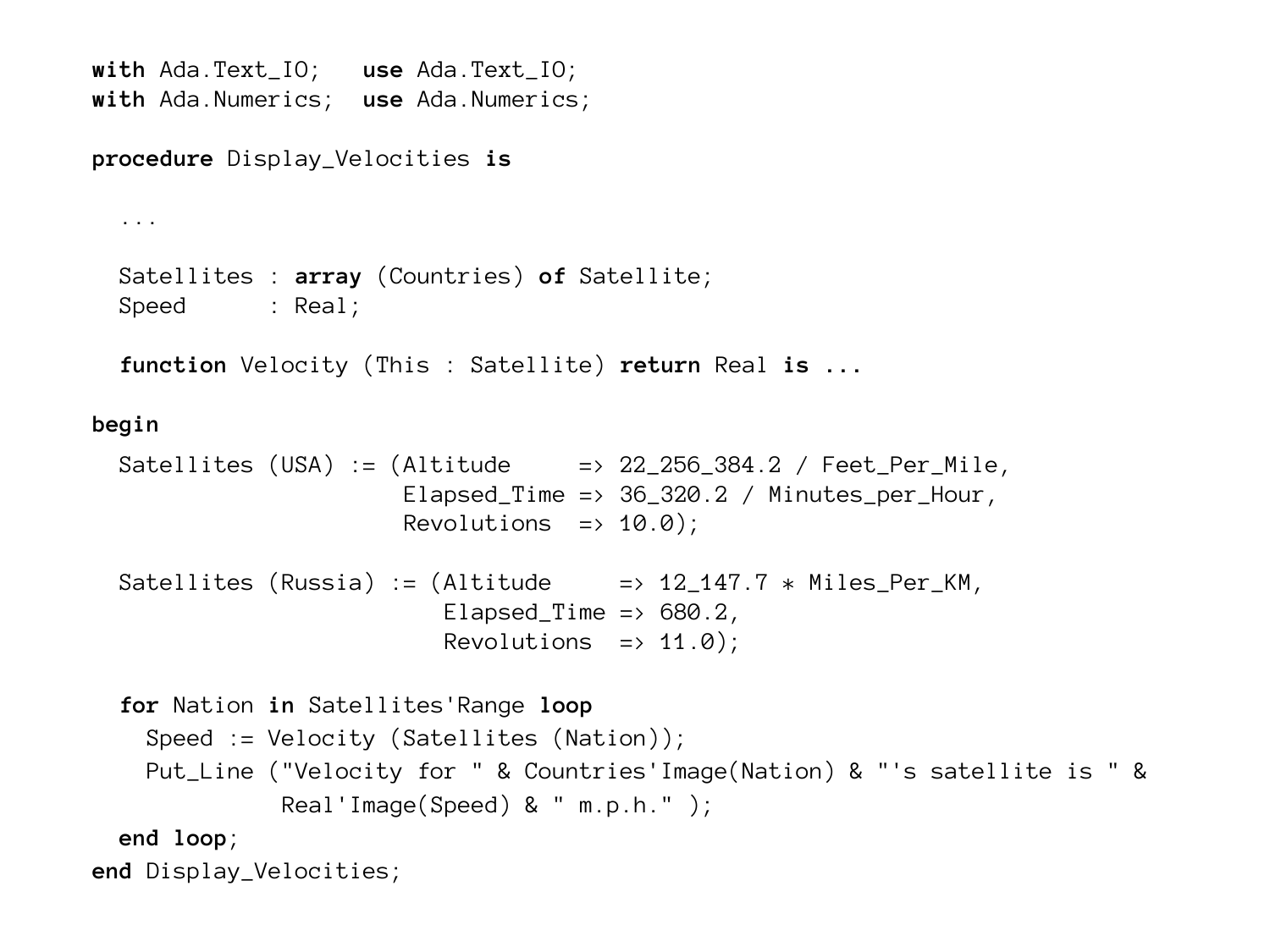

with Ada.Text_IO;   use Ada.Text_IO;
with Ada.Numerics;  use Ada.Numerics;

procedure Display_Velocities is

  ...

  Satellites : array (Countries) of Satellite;
  Speed      : Real;

  function Velocity (This : Satellite) return Real is ...

begin
  Satellites (USA) := (Altitude     => 22_256_384.2 / Feet_Per_Mile,
                       Elapsed_Time => 36_320.2 / Minutes_per_Hour,
                       Revolutions  => 10.0);

  Satellites (Russia) := (Altitude     => 12_147.7 * Miles_Per_KM,
                          Elapsed_Time => 680.2,
                          Revolutions  => 11.0);

  for Nation in Satellites'Range loop
    Speed := Velocity (Satellites (Nation));
    Put_Line ("Velocity for " & Countries'Image(Nation) & "'s satellite is " &
              Real'Image(Speed) & " m.p.h." );
  end loop;
end Display_Velocities;